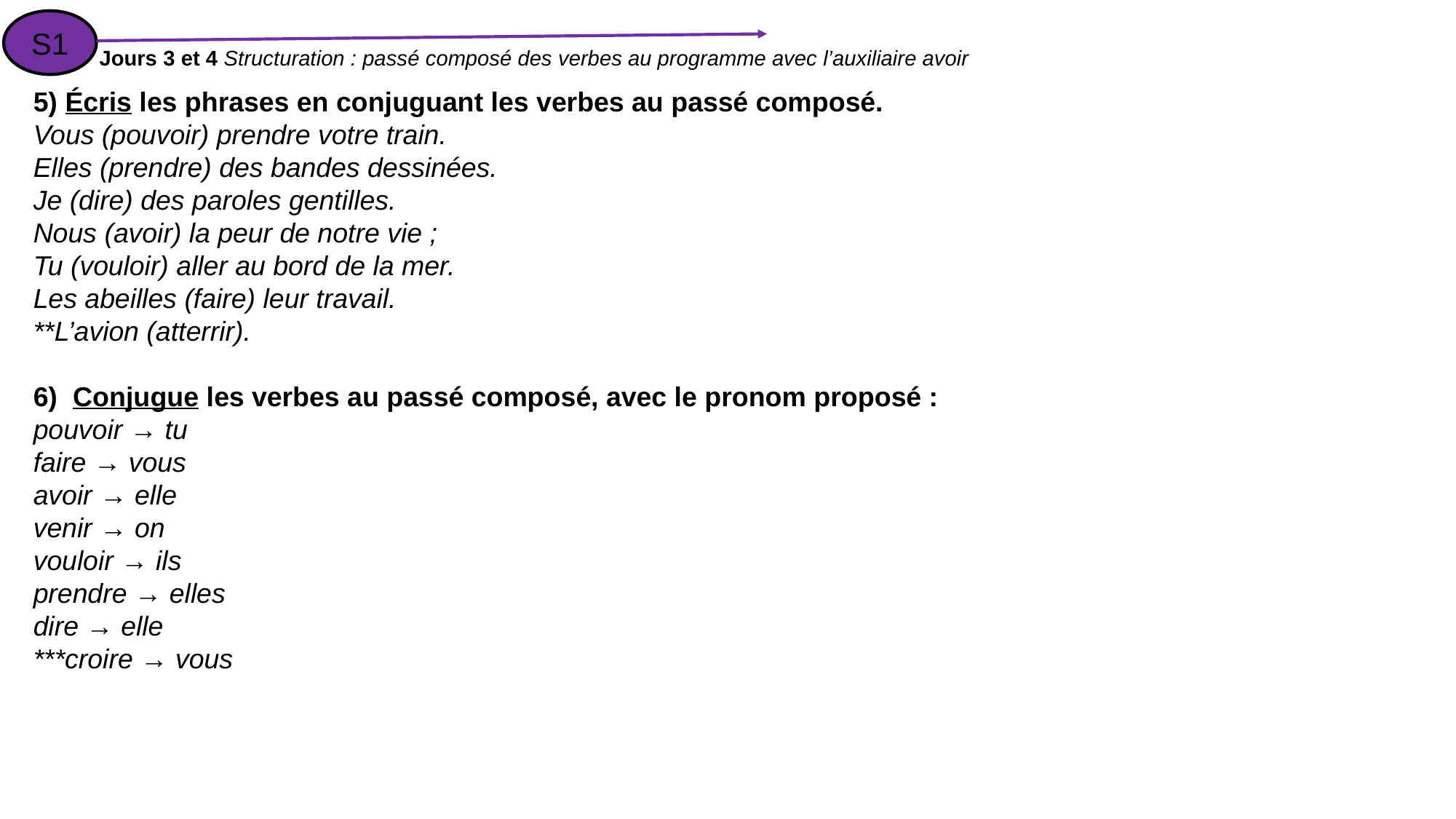

S1
Jours 3 et 4 Structuration : passé composé des verbes au programme avec l’auxiliaire avoir
5) Écris les phrases en conjuguant les verbes au passé composé.
Vous (pouvoir) prendre votre train.
Elles (prendre) des bandes dessinées.
Je (dire) des paroles gentilles.
Nous (avoir) la peur de notre vie ;
Tu (vouloir) aller au bord de la mer.
Les abeilles (faire) leur travail.
**L’avion (atterrir).

6)  Conjugue les verbes au passé composé, avec le pronom proposé :
pouvoir → tu
faire → vous
avoir → elle
venir → on
vouloir → ils
prendre → elles
dire → elle
***croire → vous